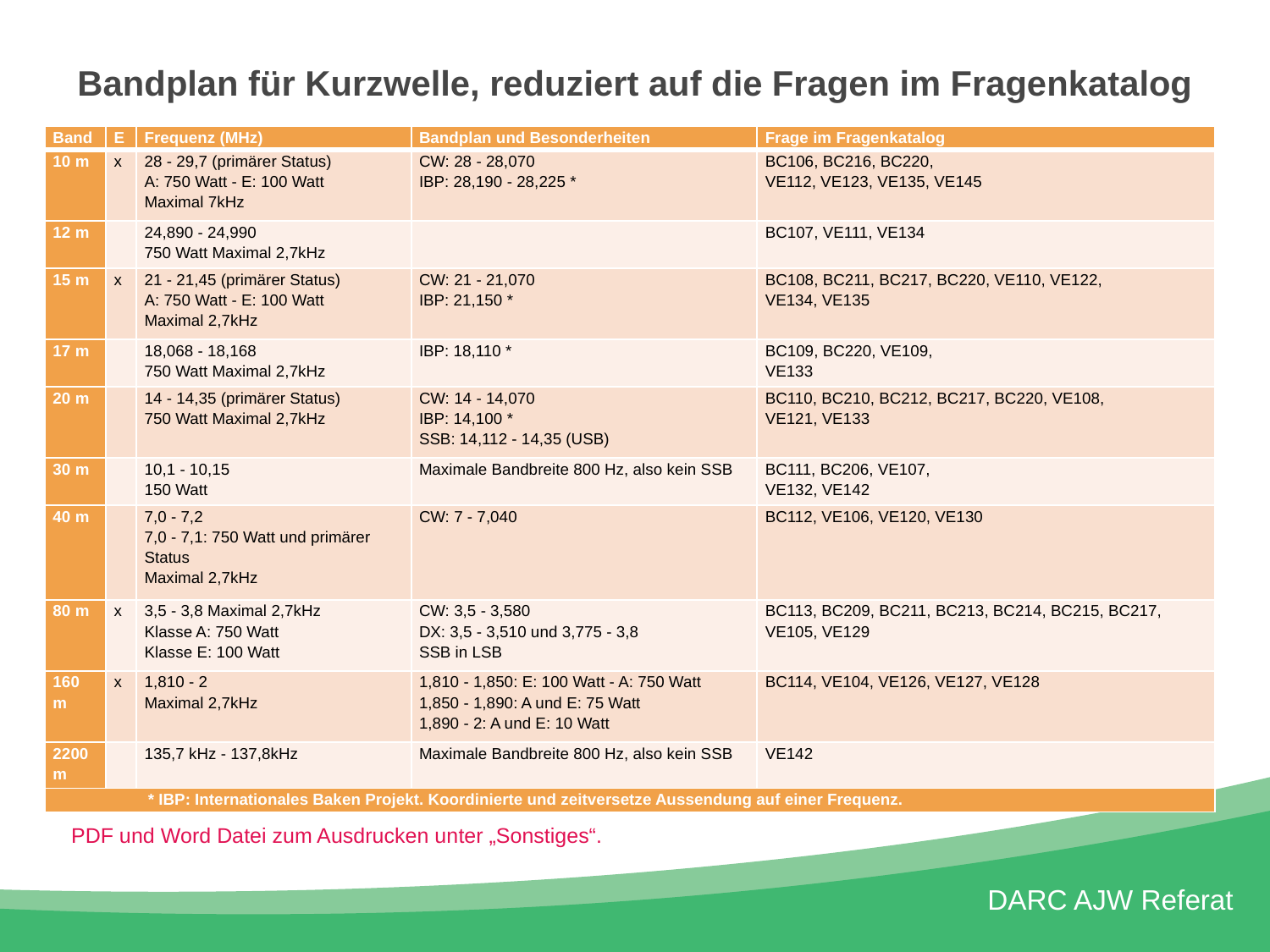

# Bandplan für Kurzwelle, reduziert auf die Fragen im Fragenkatalog
| Band | E | Frequenz (MHz) | Bandplan und Besonderheiten | Frage im Fragenkatalog |
| --- | --- | --- | --- | --- |
| 10 m | x | 28 - 29,7 (primärer Status) A: 750 Watt - E: 100 Watt Maximal 7kHz | CW: 28 - 28,070 IBP: 28,190 - 28,225 \* | BC106, BC216, BC220, VE112, VE123, VE135, VE145 |
| 12 m |  | 24,890 - 24,990 750 Watt Maximal 2,7kHz |  | BC107, VE111, VE134 |
| 15 m | x | 21 - 21,45 (primärer Status) A: 750 Watt - E: 100 Watt Maximal 2,7kHz | CW: 21 - 21,070 IBP: 21,150 \* | BC108, BC211, BC217, BC220, VE110, VE122, VE134, VE135 |
| 17 m |  | 18,068 - 18,168 750 Watt Maximal 2,7kHz | IBP: 18,110 \* | BC109, BC220, VE109, VE133 |
| 20 m |  | 14 - 14,35 (primärer Status) 750 Watt Maximal 2,7kHz | CW: 14 - 14,070 IBP: 14,100 \* SSB: 14,112 - 14,35 (USB) | BC110, BC210, BC212, BC217, BC220, VE108, VE121, VE133 |
| 30 m |  | 10,1 - 10,15 150 Watt | Maximale Bandbreite 800 Hz, also kein SSB | BC111, BC206, VE107, VE132, VE142 |
| 40 m |  | 7,0 - 7,2 7,0 - 7,1: 750 Watt und primärer Status Maximal 2,7kHz | CW: 7 - 7,040 | BC112, VE106, VE120, VE130 |
| 80 m | x | 3,5 - 3,8 Maximal 2,7kHz Klasse A: 750 Watt Klasse E: 100 Watt | CW: 3,5 - 3,580 DX: 3,5 - 3,510 und 3,775 - 3,8 SSB in LSB | BC113, BC209, BC211, BC213, BC214, BC215, BC217, VE105, VE129 |
| 160 m | x | 1,810 - 2 Maximal 2,7kHz | 1,810 - 1,850: E: 100 Watt - A: 750 Watt 1,850 - 1,890: A und E: 75 Watt 1,890 - 2: A und E: 10 Watt | BC114, VE104, VE126, VE127, VE128 |
| 2200m |  | 135,7 kHz - 137,8kHz | Maximale Bandbreite 800 Hz, also kein SSB | VE142 |
| \* IBP: Internationales Baken Projekt. Koordinierte und zeitversetze Aussendung auf einer Frequenz. |  |  |  |  |
PDF und Word Datei zum Ausdrucken unter „Sonstiges“.